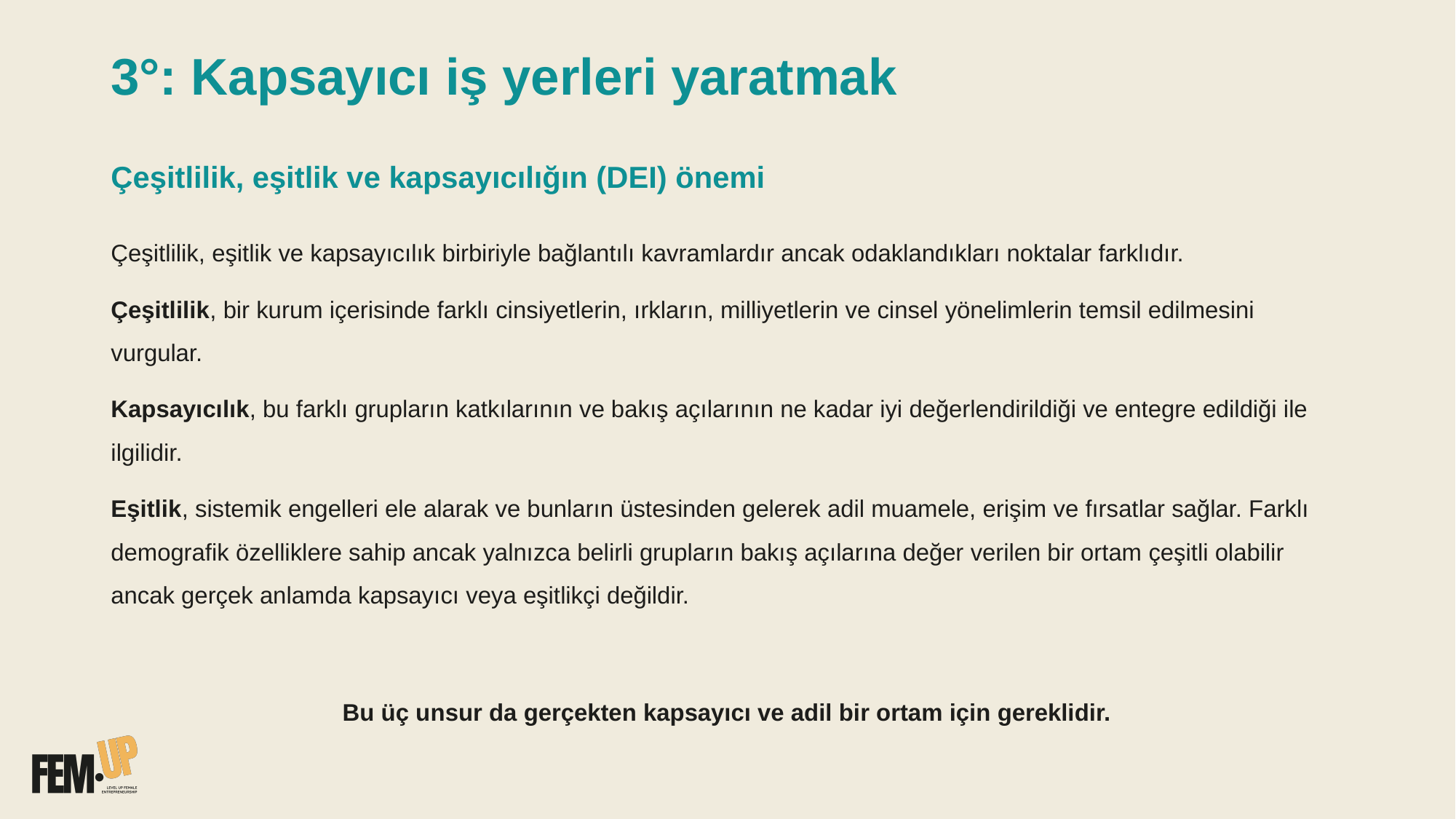

# 3°: Kapsayıcı iş yerleri yaratmak Çeşitlilik, eşitlik ve kapsayıcılığın (DEI) önemi
Çeşitlilik, eşitlik ve kapsayıcılık birbiriyle bağlantılı kavramlardır ancak odaklandıkları noktalar farklıdır.
Çeşitlilik, bir kurum içerisinde farklı cinsiyetlerin, ırkların, milliyetlerin ve cinsel yönelimlerin temsil edilmesini vurgular.
Kapsayıcılık, bu farklı grupların katkılarının ve bakış açılarının ne kadar iyi değerlendirildiği ve entegre edildiği ile ilgilidir.
Eşitlik, sistemik engelleri ele alarak ve bunların üstesinden gelerek adil muamele, erişim ve fırsatlar sağlar. Farklı demografik özelliklere sahip ancak yalnızca belirli grupların bakış açılarına değer verilen bir ortam çeşitli olabilir ancak gerçek anlamda kapsayıcı veya eşitlikçi değildir.

Bu üç unsur da gerçekten kapsayıcı ve adil bir ortam için gereklidir.